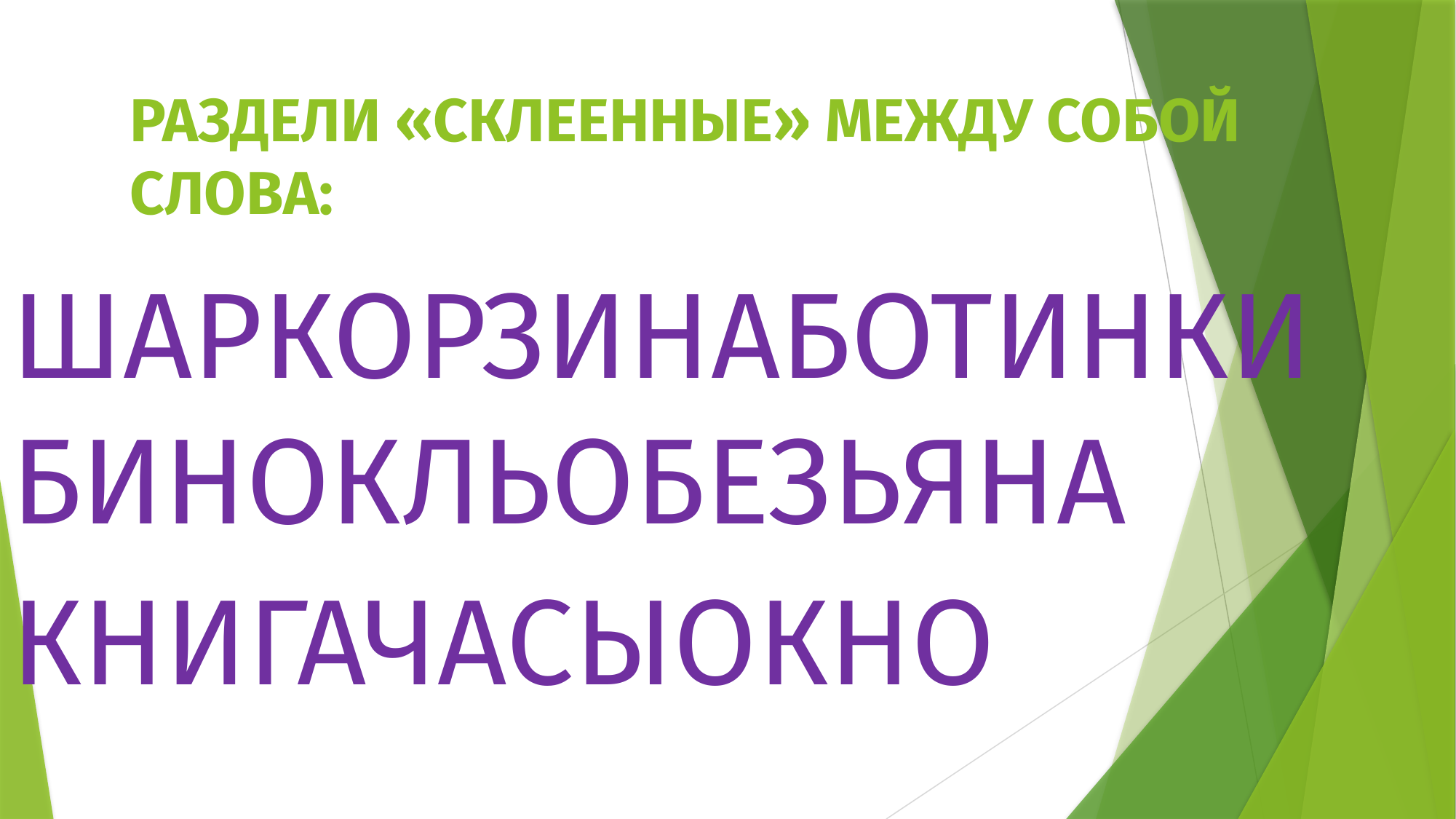

# РАЗДЕЛИ «СКЛЕЕННЫЕ» МЕЖДУ СОБОЙ СЛОВА:
ШАРКОРЗИНАБОТИНКИБИНОКЛЬОБЕЗЬЯНА
КНИГАЧАСЫОКНО